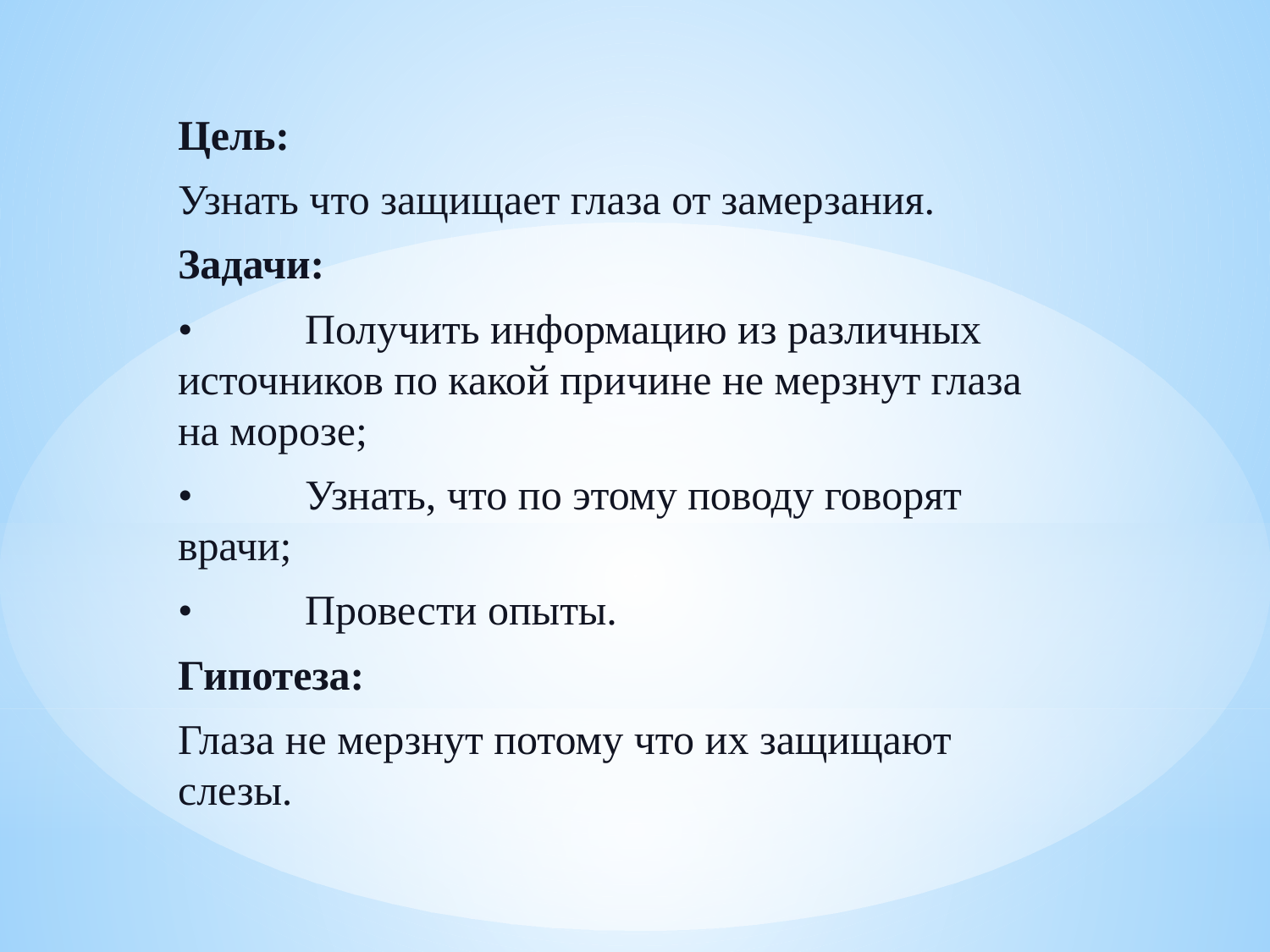

Цель:
Узнать что защищает глаза от замерзания.
Задачи:
•	Получить информацию из различных источников по какой причине не мерзнут глаза на морозе;
•	Узнать, что по этому поводу говорят врачи;
•	Провести опыты.
Гипотеза:
Глаза не мерзнут потому что их защищают слезы.